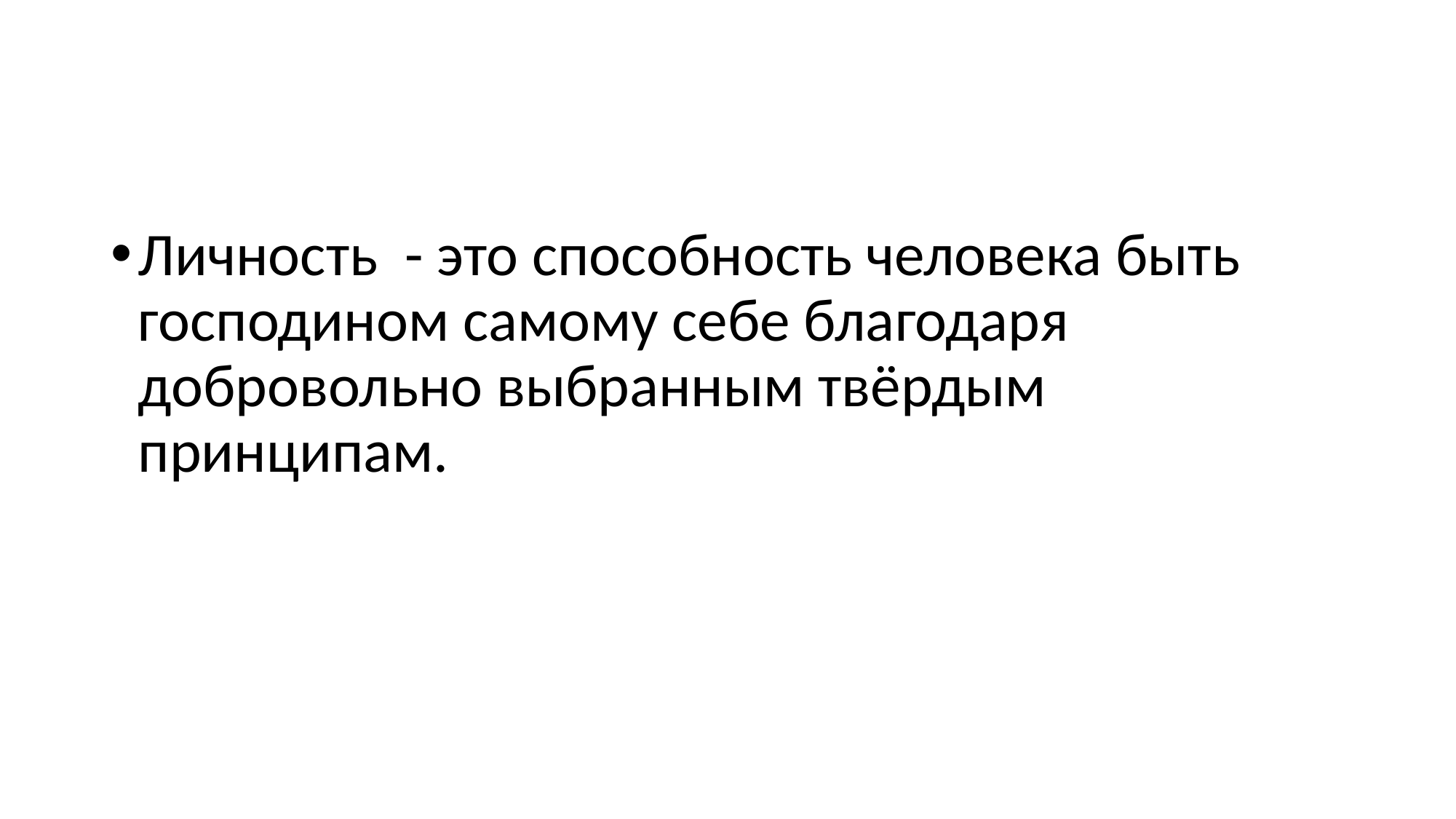

#
Личность  - это способность человека быть господином самому себе благодаря добровольно выбранным твёрдым принципам.